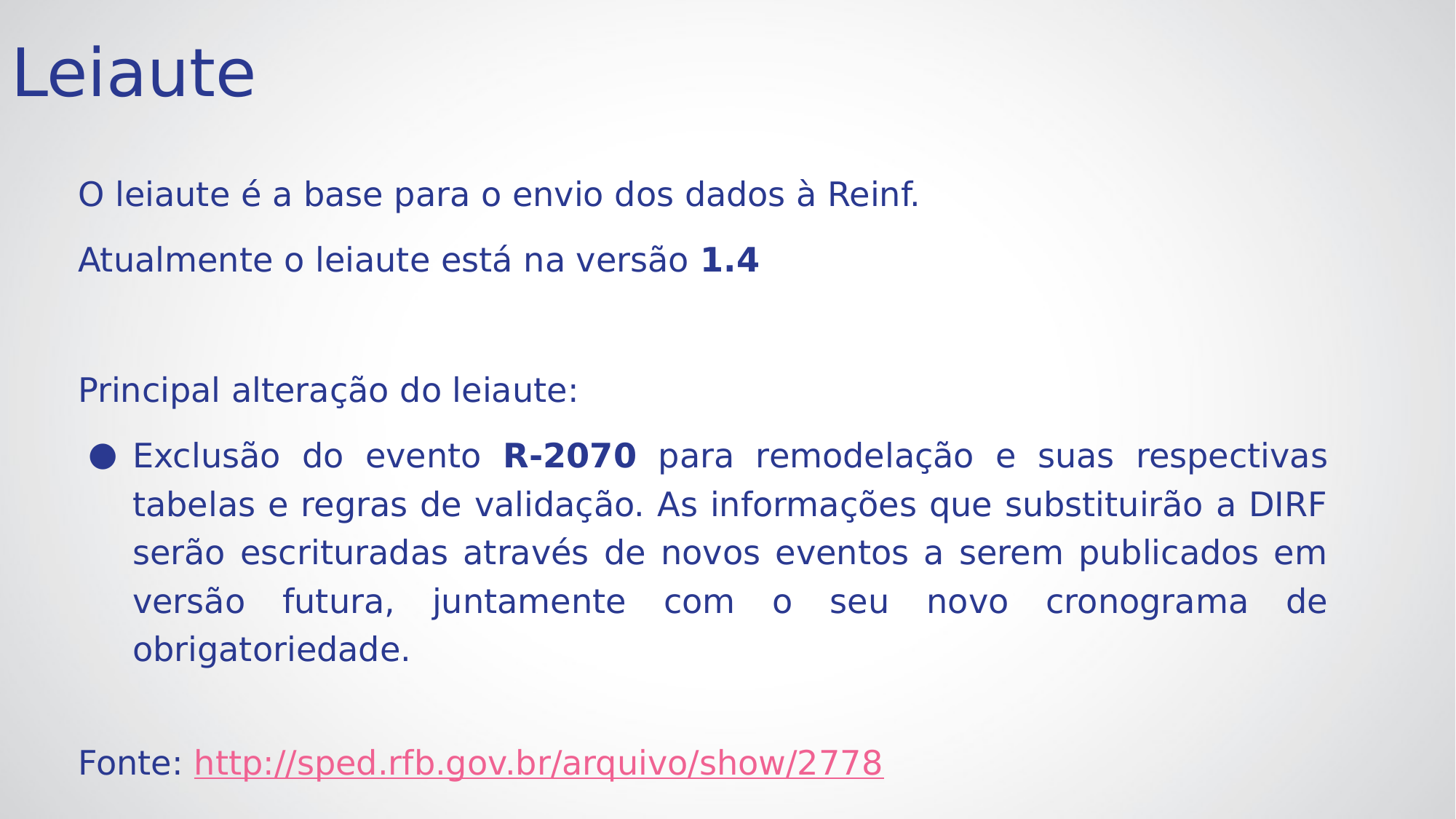

Leiaute
O leiaute é a base para o envio dos dados à Reinf.
Atualmente o leiaute está na versão 1.4

Principal alteração do leiaute:
Exclusão do evento R-2070 para remodelação e suas respectivas tabelas e regras de validação. As informações que substituirão a DIRF serão escrituradas através de novos eventos a serem publicados em versão futura, juntamente com o seu novo cronograma de obrigatoriedade.
Fonte: http://sped.rfb.gov.br/arquivo/show/2778